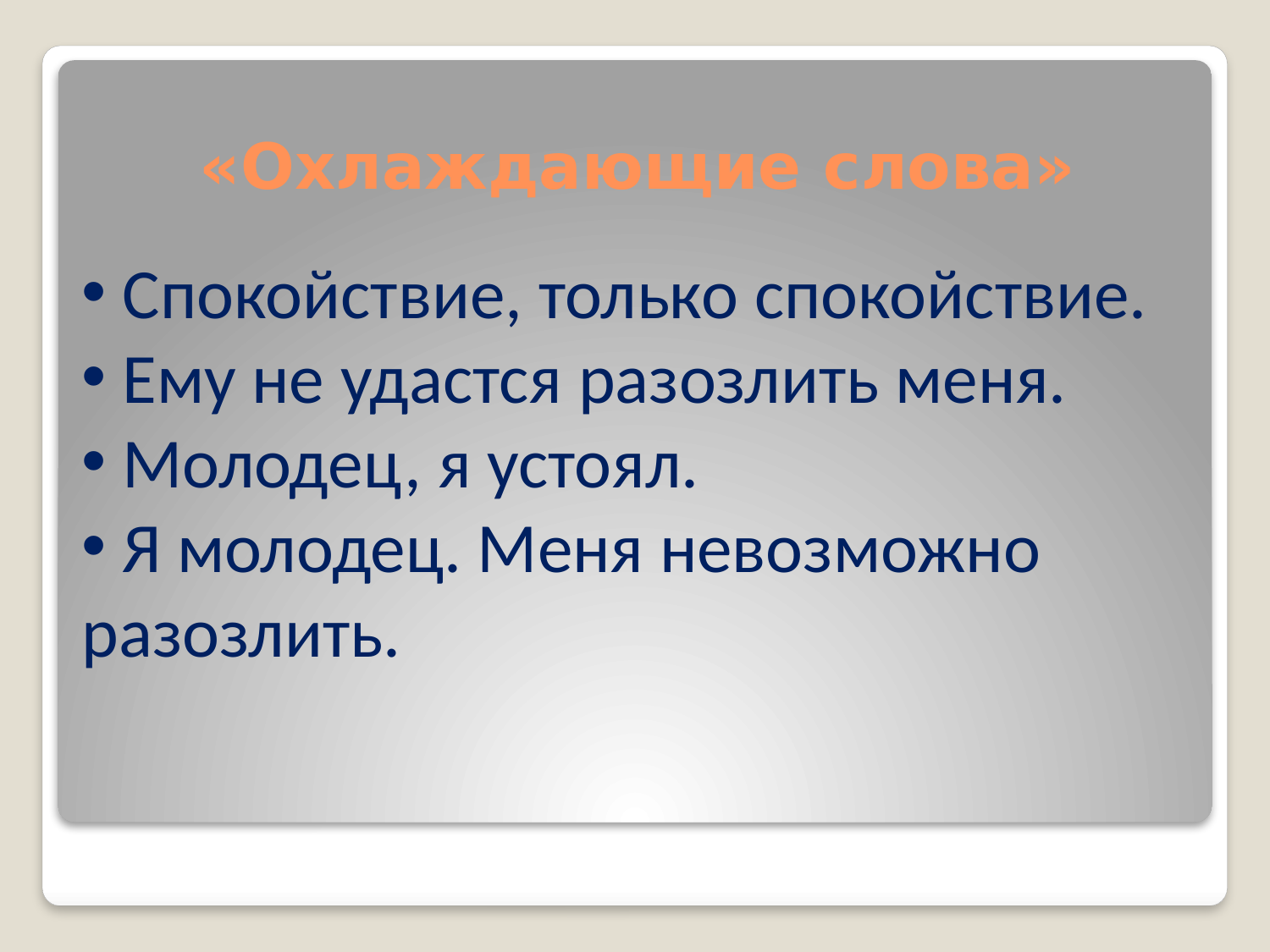

# «Охлаждающие слова»
 Спокойствие, только спокойствие.
 Ему не удастся разозлить меня.
 Молодец, я устоял.
 Я молодец. Меня невозможно разозлить.